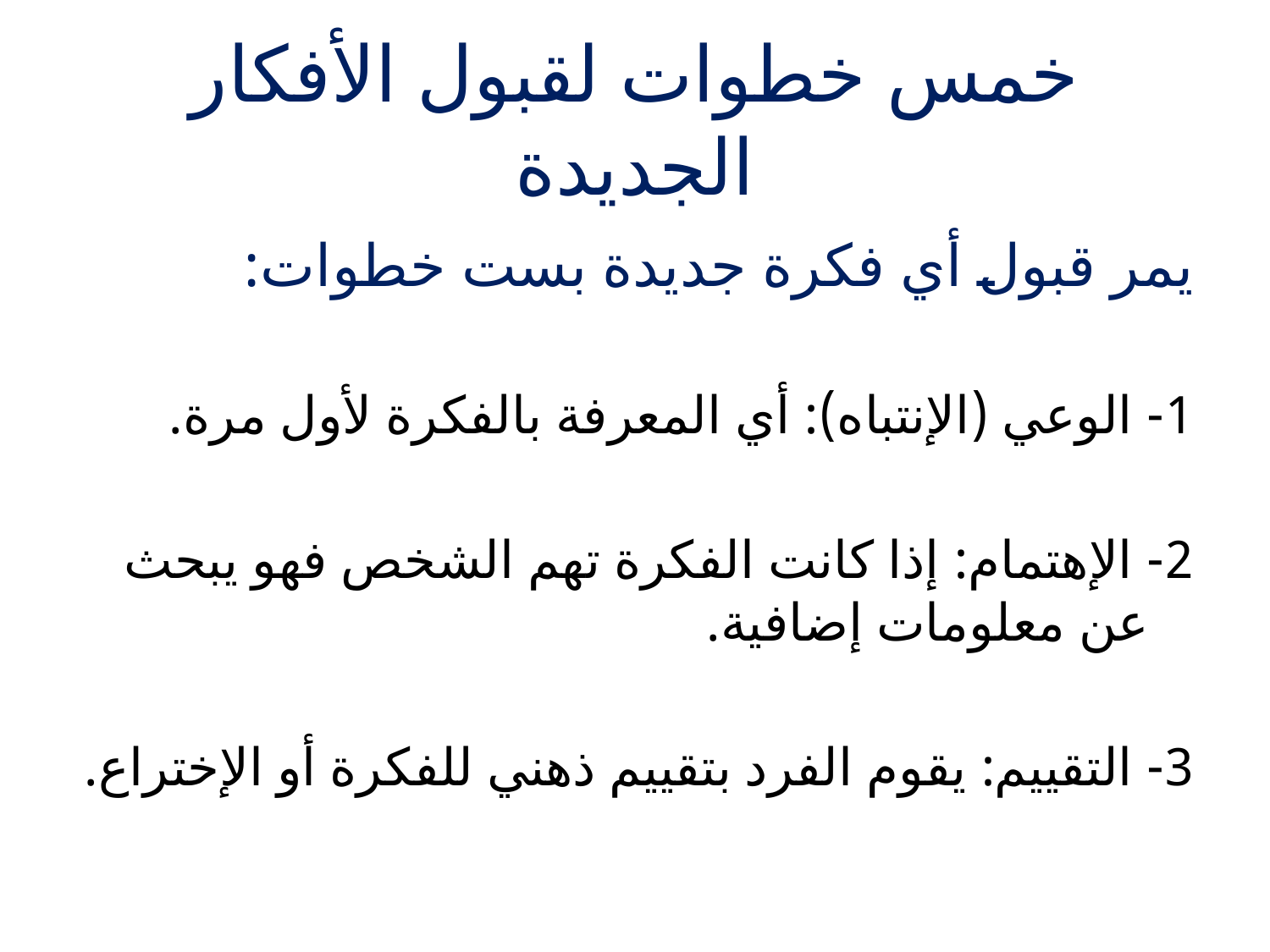

# خمس خطوات لقبول الأفكار الجديدة
يمر قبول أي فكرة جديدة بست خطوات:

1- الوعي (الإنتباه): أي المعرفة بالفكرة لأول مرة.

2- الإهتمام: إذا كانت الفكرة تهم الشخص فهو يبحث عن معلومات إضافية.

3- التقييم: يقوم الفرد بتقييم ذهني للفكرة أو الإختراع.